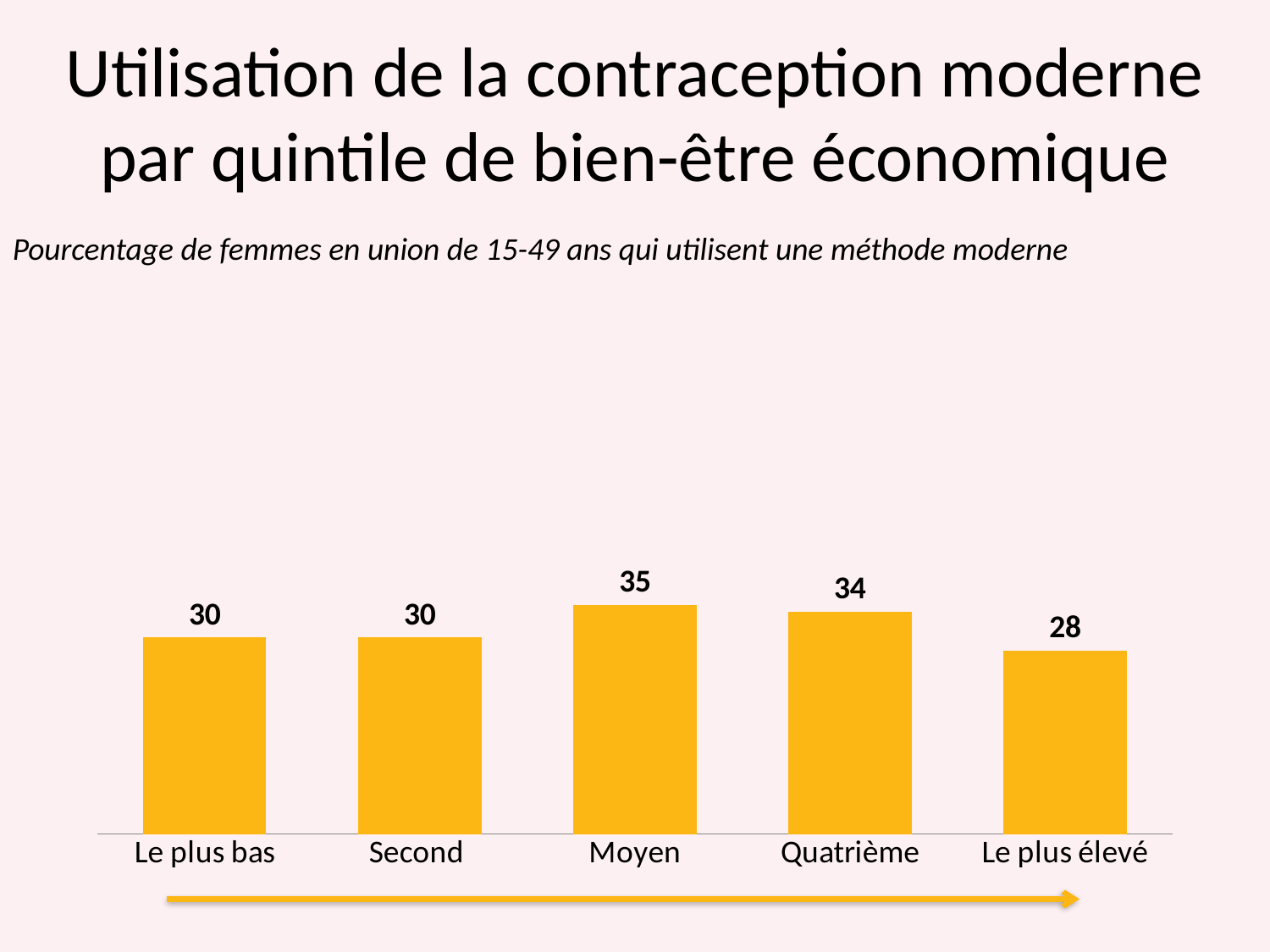

# Utilisation de la contraception moderne par quintile de bien-être économique

### Chart

| Category | Series 1 |
|---|---|
| Le plus bas | 30.0 |
| Second  | 30.0 |
| Moyen | 35.0 |
| Quatrième | 34.0 |
| Le plus élevé | 28.0 |
Pourcentage de femmes en union de 15-49 ans qui utilisent une méthode moderne